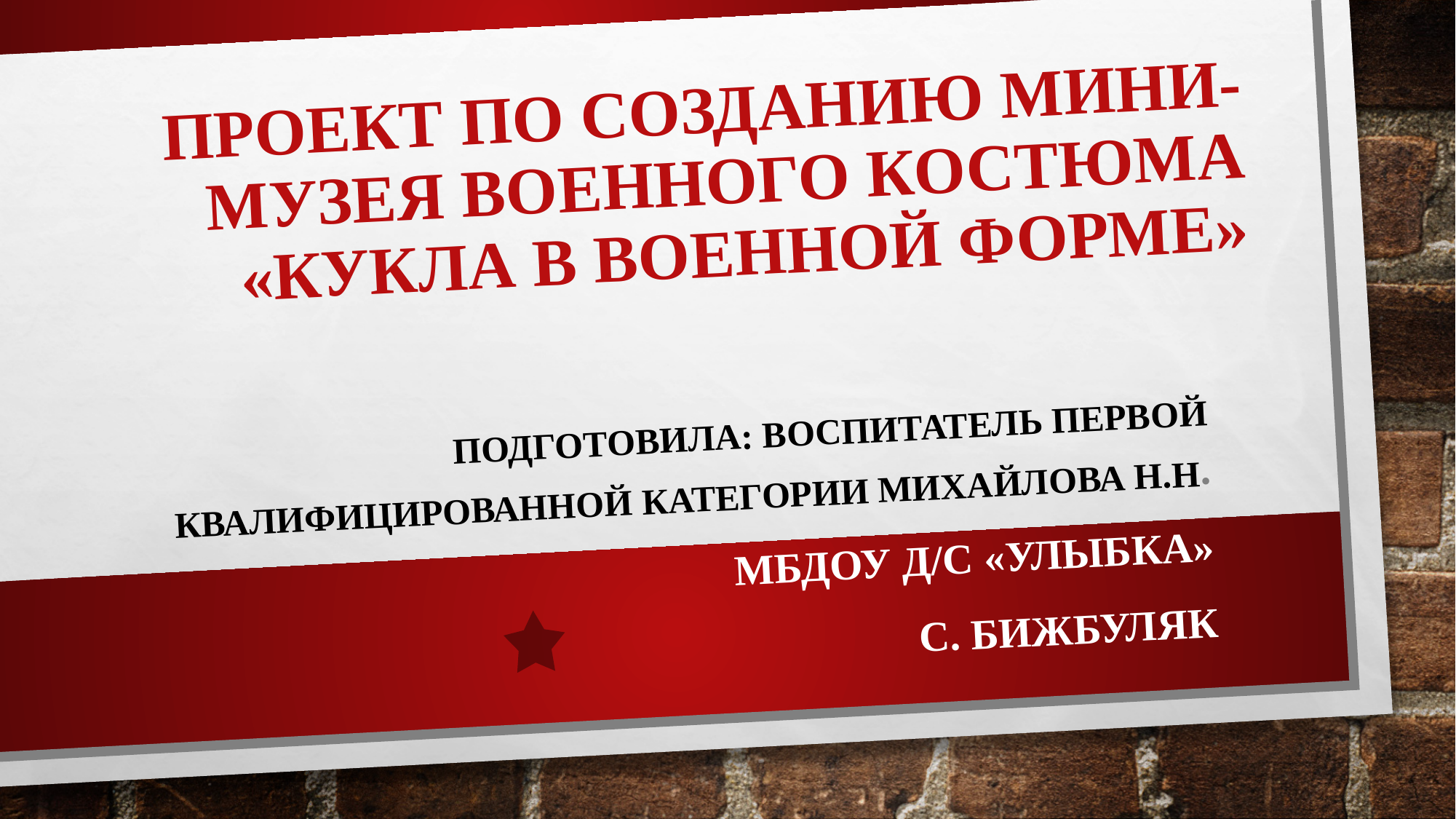

# Проект по созданию мини-музея военного костюма «Кукла в военной форме»

Подготовила: воспитатель первой квалифицированной категории Михайлова Н.Н.
Мбдоу д/с «улыбка»
С. бижбуляк